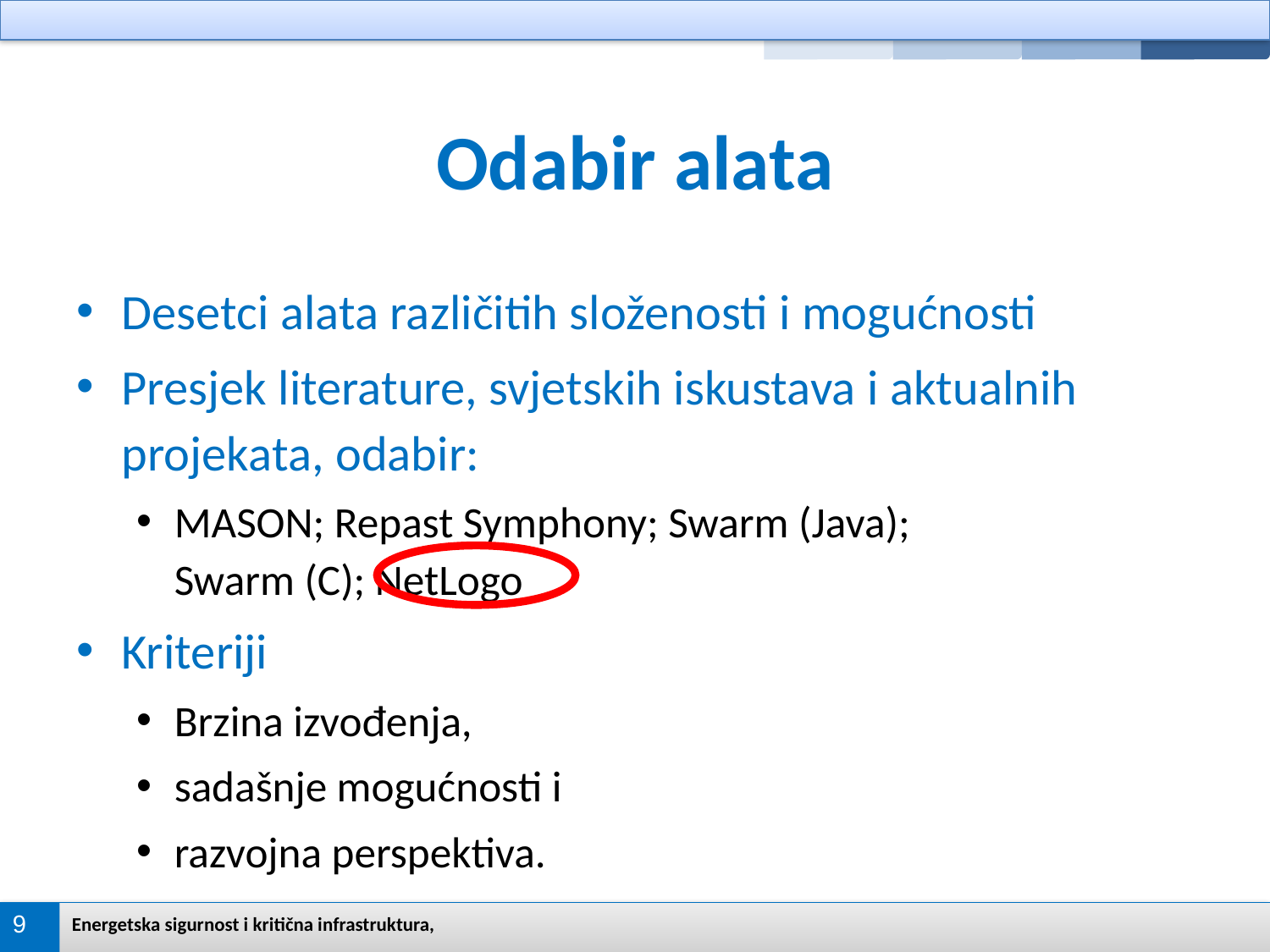

# Odabir alata
Desetci alata različitih složenosti i mogućnosti
Presjek literature, svjetskih iskustava i aktualnih projekata, odabir:
MASON; Repast Symphony; Swarm (Java);
Swarm (C); NetLogo
Kriteriji
Brzina izvođenja,
sadašnje mogućnosti i
razvojna perspektiva.